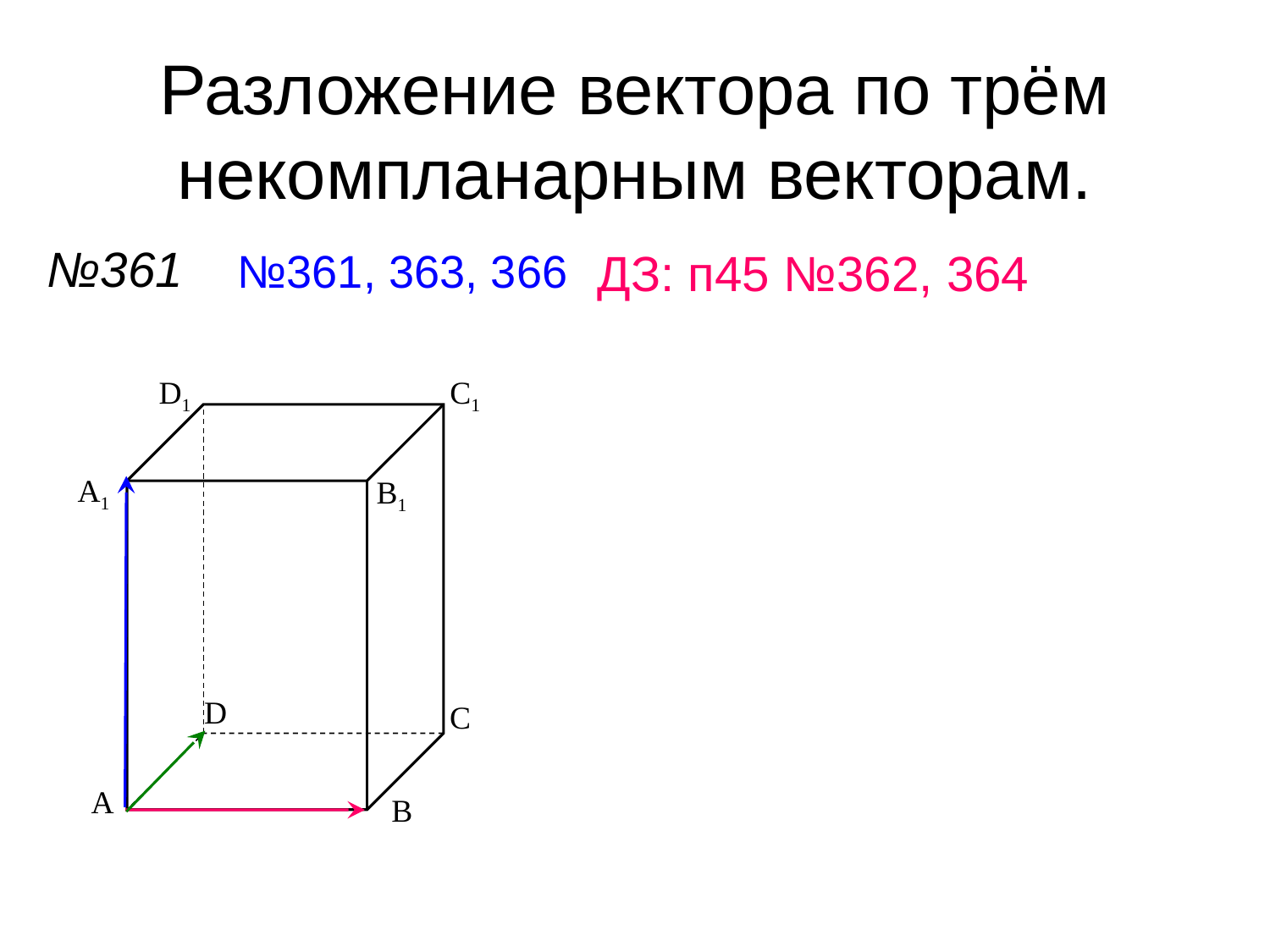

Разложение вектора по трём некомпланарным векторам.
№361
№361, 363, 366
ДЗ: п45 №362, 364
D1
C1

А1
B1
D
С
А
B